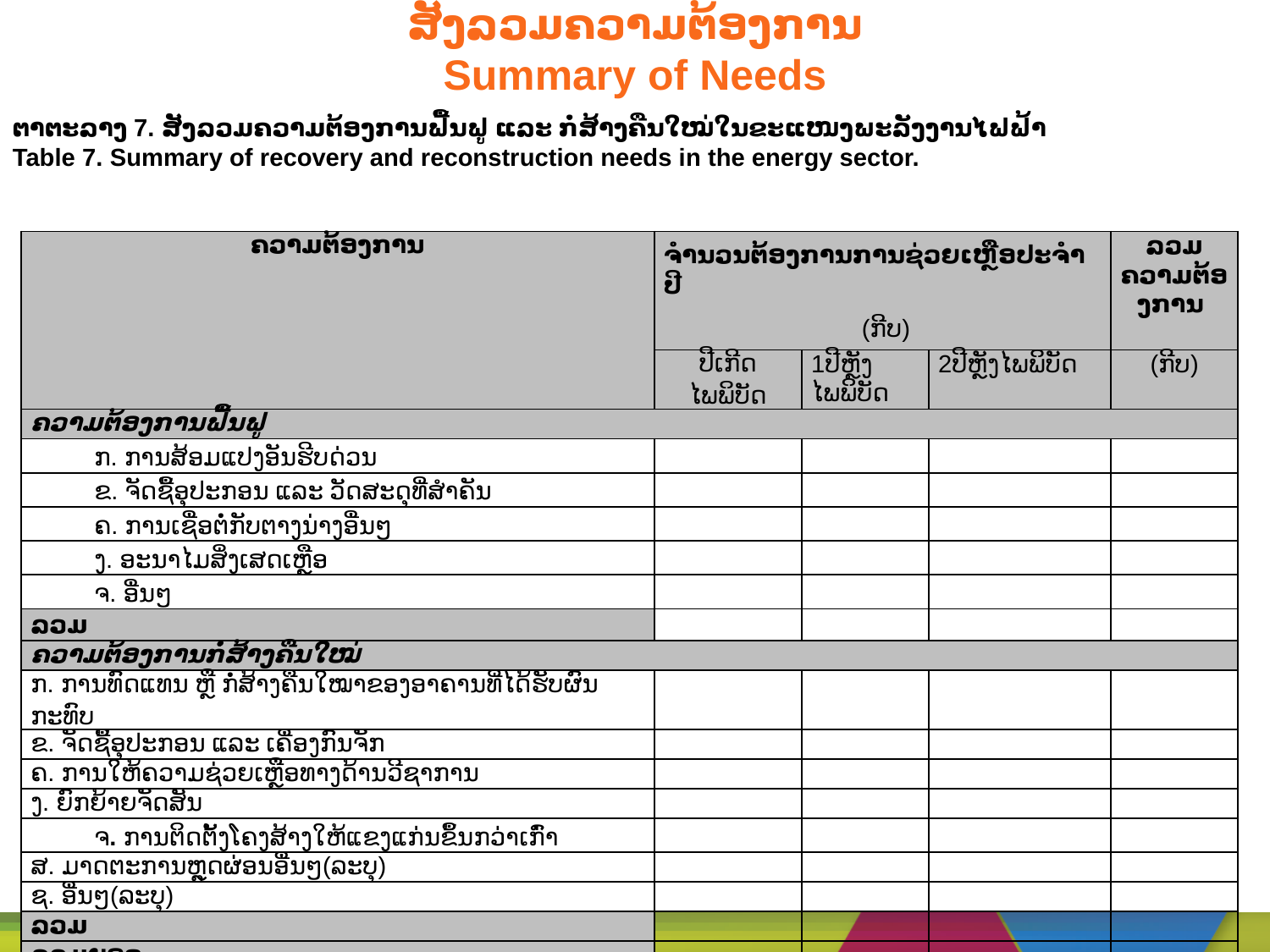

# ສັງລວມຄວາມຕ້ອງການ Summary of Needs
ຕາຕະລາງ 7. ສັງລວມຄວາມຕ້ອງການຟື້ນຟູ ແລະ ກໍ່ສ້າງຄືນໃໝ່ໃນຂະແໜງພະລັງງານໄຟຟ້າ
Table 7. Summary of recovery and reconstruction needs in the energy sector.
| ຄວາມຕ້ອງການ | ຈໍານວນຕ້ອງການການຊ່ວຍເຫຼືອປະຈໍາປີ (ກີບ) |  |  | ລວມຄວາມຕ້ອງການ |
| --- | --- | --- | --- | --- |
|  | ປີເກີດໄພພິບັດ | 1ປີຫຼັງໄພພິບັດ | 2ປີຫຼັງໄພພິບັດ | (ກີບ) |
| ຄວາມຕ້ອງການຟື້ນຟູ |  |  |  |  |
| ກ. ການສ້ອມແປງອັນຮີບດ່ວນ |  |  |  |  |
| ຂ. ຈັດຊື້ອຸປະກອນ ແລະ ວັດສະດຸທີ່ສຳຄັນ |  |  |  |  |
| ຄ. ການເຊື່ອຕໍ່ກັບຕາງນ່າງອື່ນໆ |  |  |  |  |
| ງ. ອະນາໄມສິ່ງເສດເຫຼືອ |  |  |  |  |
| ຈ. ອື່ນໆ |  |  |  |  |
| ລວມ |  |  |  |  |
| ຄວາມຕ້ອງການກໍ່ສ້າງຄືນໃໝ່ |  |  |  |  |
| ກ. ການທົດແທນ ຫຼື ກໍ່ສ້າງຄືນໃໝາຂອງອາຄານທີ່ໄດ້ຮັບຜົນກະທົບ |  |  |  |  |
| ຂ. ຈັດຊື້ອຸປະກອນ ແລະ ເຄື່ອງກົນຈັກ |  |  |  |  |
| ຄ. ການໃຫ້ຄວາມຊ່ວຍເຫຼືອທາງດ້ານວີຊາການ |  |  |  |  |
| ງ. ຍົກຍ້າຍຈັດສັນ |  |  |  |  |
| ຈ. ການຕິດຕັ້ງໂຄງສ້າງໃຫ້ແຂງແກ່ນຂຶ້ນກວ່າເກົ່າ |  |  |  |  |
| ສ. ມາດຕະການຫຼຸດຜ່ອນອື່ນໆ(ລະບຸ) |  |  |  |  |
| ຊ. ອື່ນໆ(ລະບຸ) |  |  |  |  |
| ລວມ |  |  |  |  |
| ລວມຍອດ |  |  |  |  |